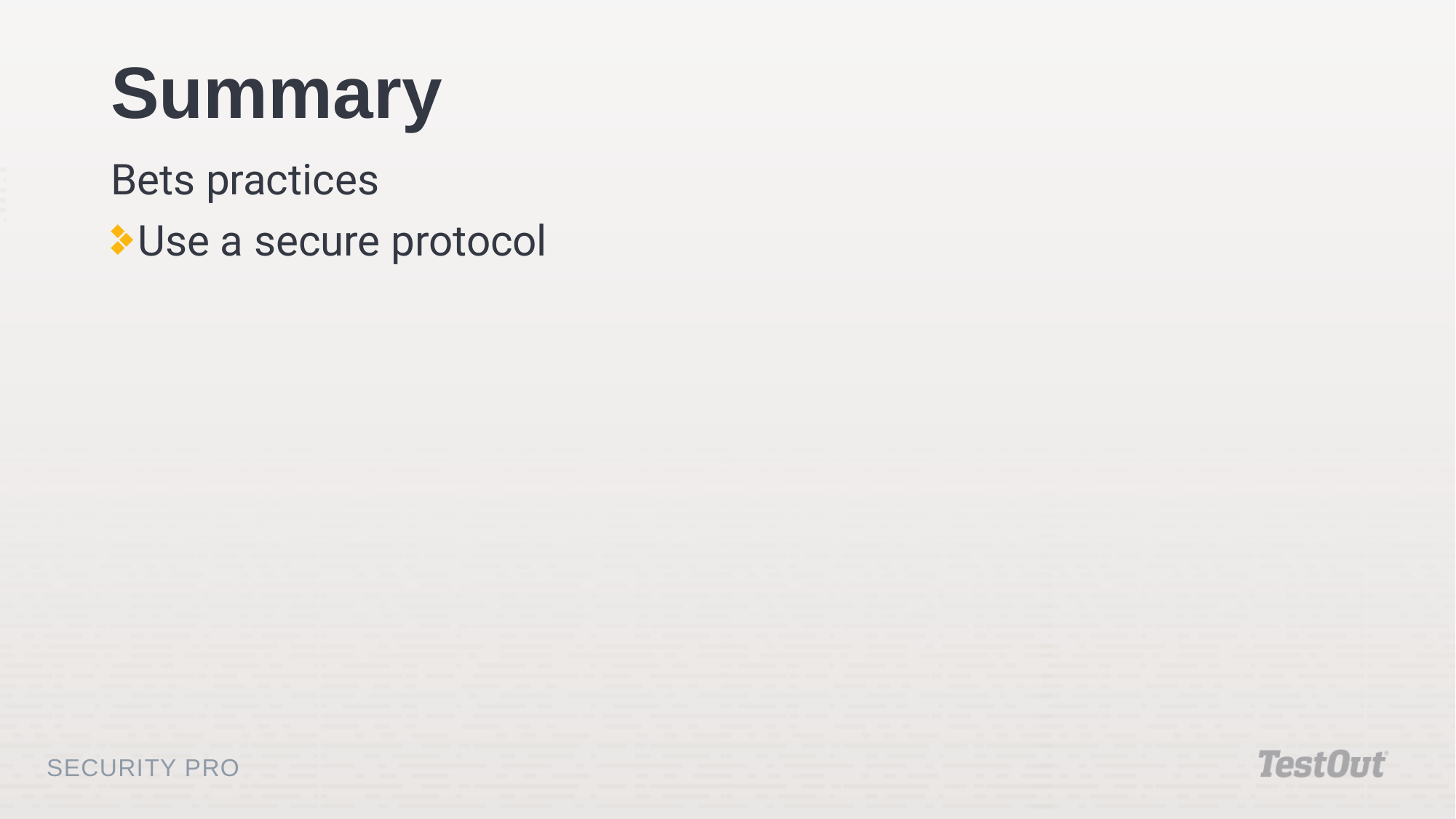

# Summary
Bets practices
Use a secure protocol
Security Pro